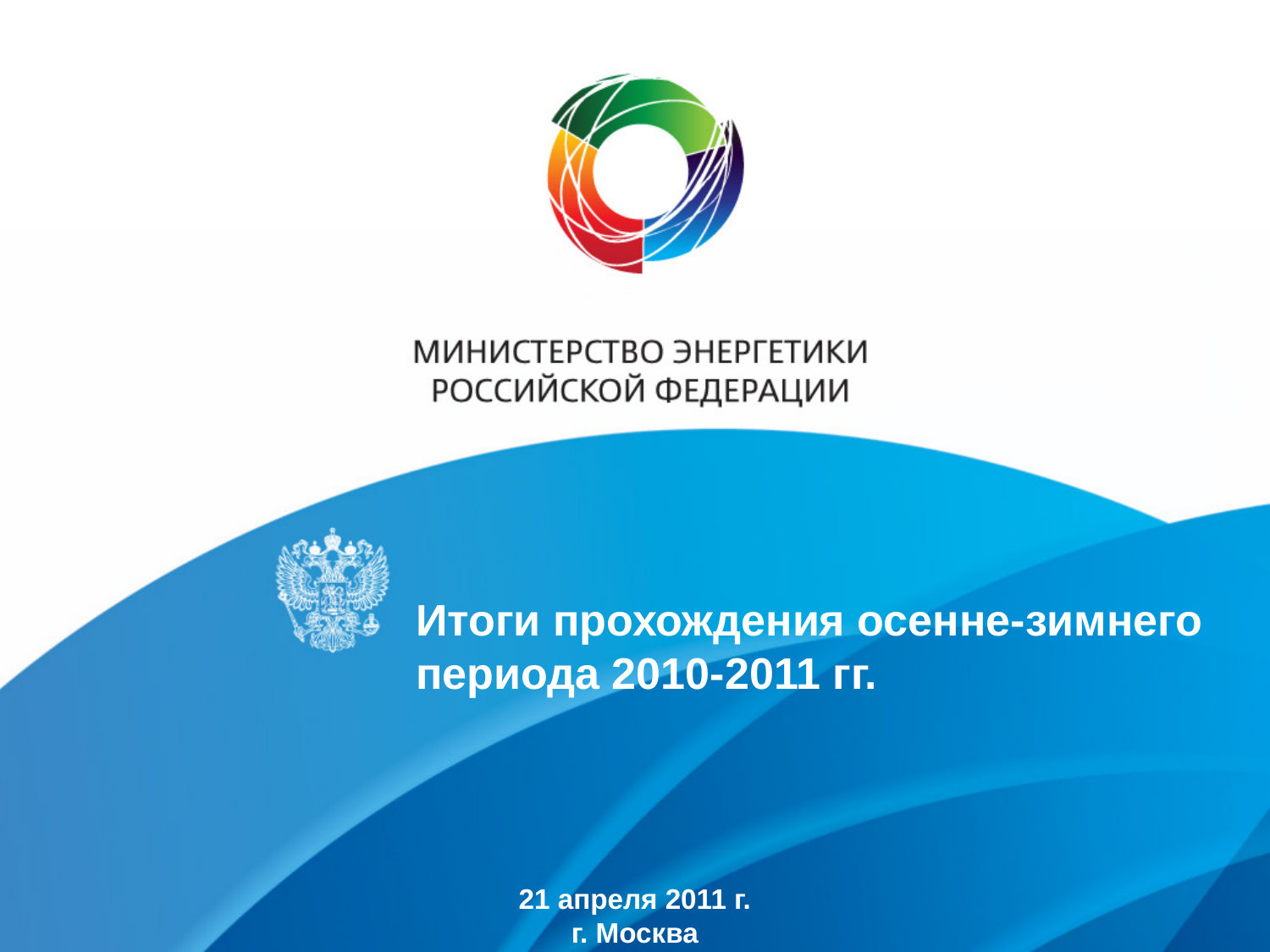

# Итоги прохождения осенне-зимнего периода 2010-2011 гг.

21 апреля 2011 г.
г. Москва